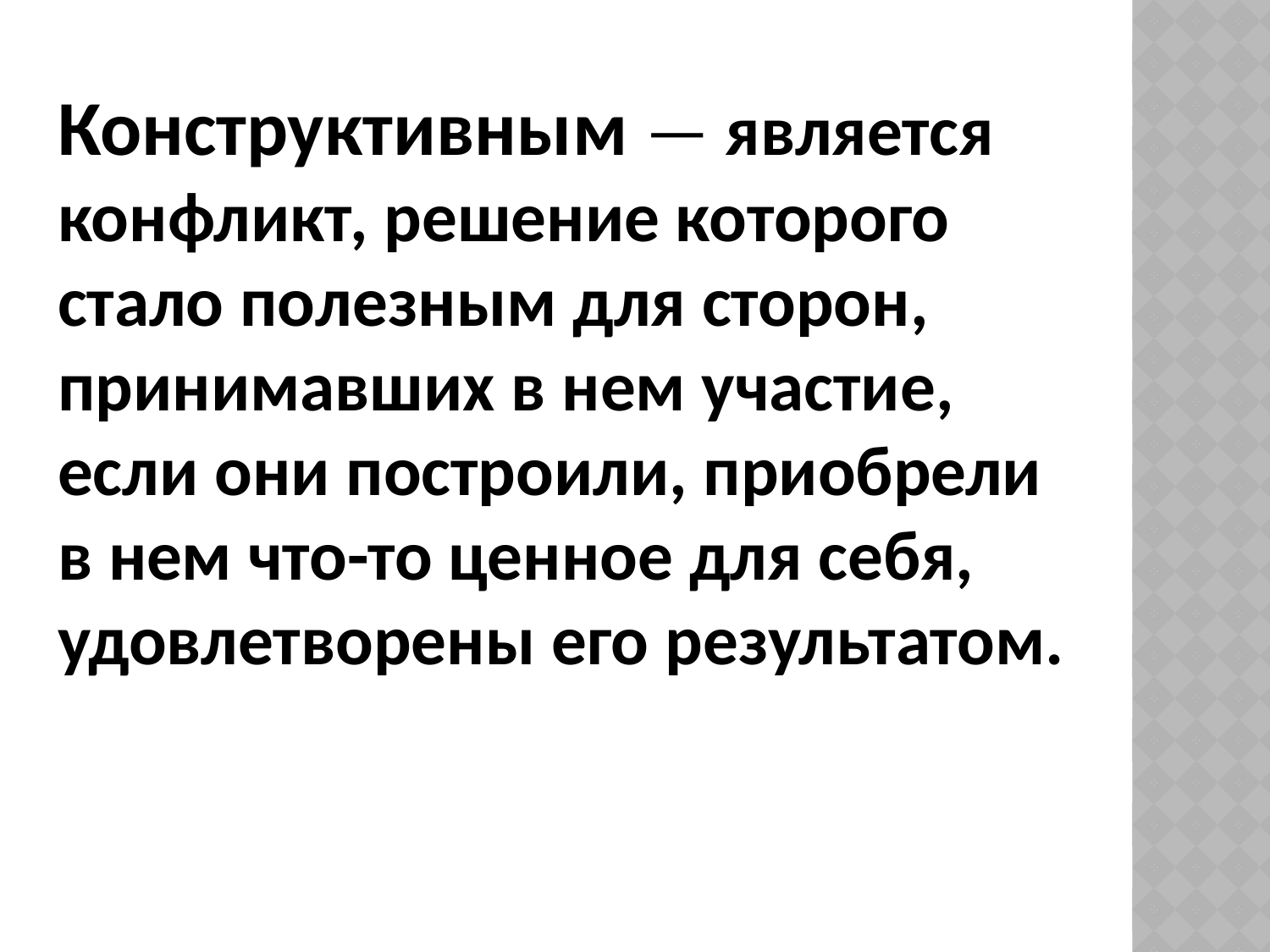

Конструктивным — является конфликт, решение которого стало полезным для сторон, принимавших в нем участие, если они построили, приобрели в нем что-то ценное для себя, удовлетворены его результатом.